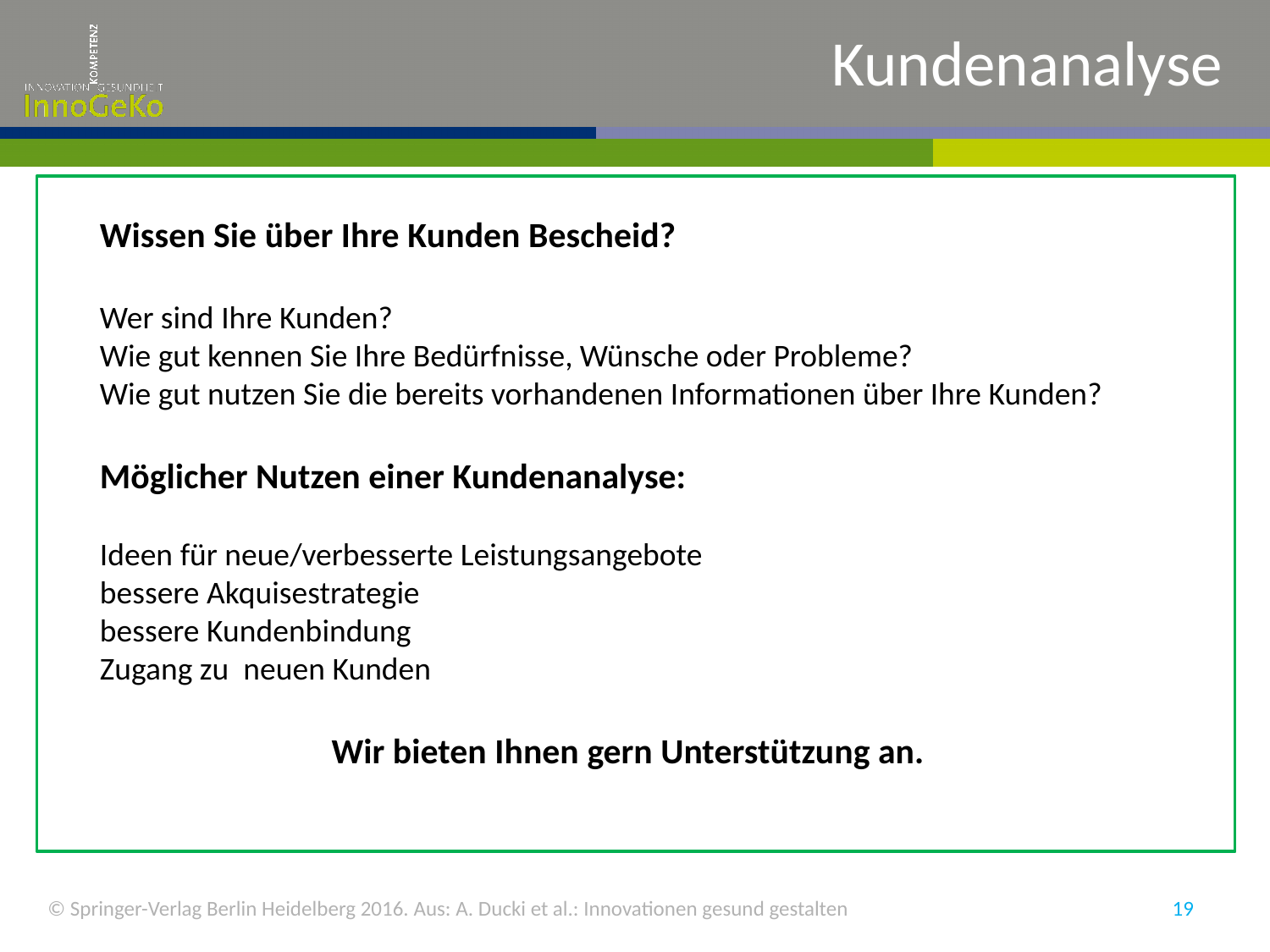

# Kundenanalyse
Wissen Sie über Ihre Kunden Bescheid?

Wer sind Ihre Kunden?
Wie gut kennen Sie Ihre Bedürfnisse, Wünsche oder Probleme?
Wie gut nutzen Sie die bereits vorhandenen Informationen über Ihre Kunden?

Möglicher Nutzen einer Kundenanalyse:

Ideen für neue/verbesserte Leistungsangebote
bessere Akquisestrategie
bessere Kundenbindung
Zugang zu  neuen Kunden

Wir bieten Ihnen gern Unterstützung an.

© Springer-Verlag Berlin Heidelberg 2016. Aus: A. Ducki et al.: Innovationen gesund gestalten

19